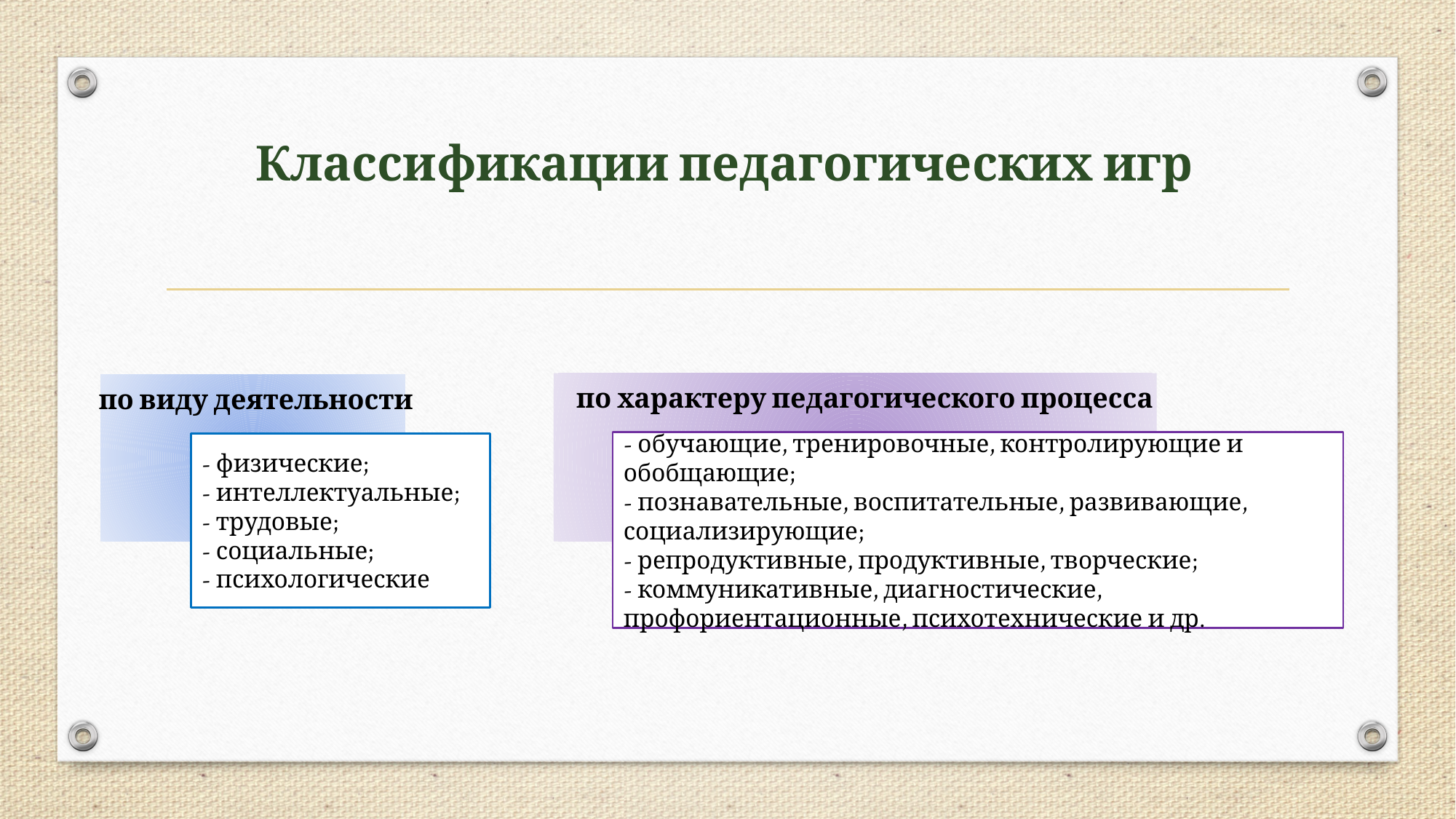

Классификации педагогических игр

по характеру педагогического процесса

по виду деятельности
- обучающие, тренировочные, контролирующие и обобщающие;
- познавательные, воспитательные, развивающие, социализирующие;
- репродуктивные, продуктивные, творческие;
- коммуникативные, диагностические, профориентационные, психотехнические и др.
- физические;
- интеллектуальные;
- трудовые;
- социальные;
- психологические